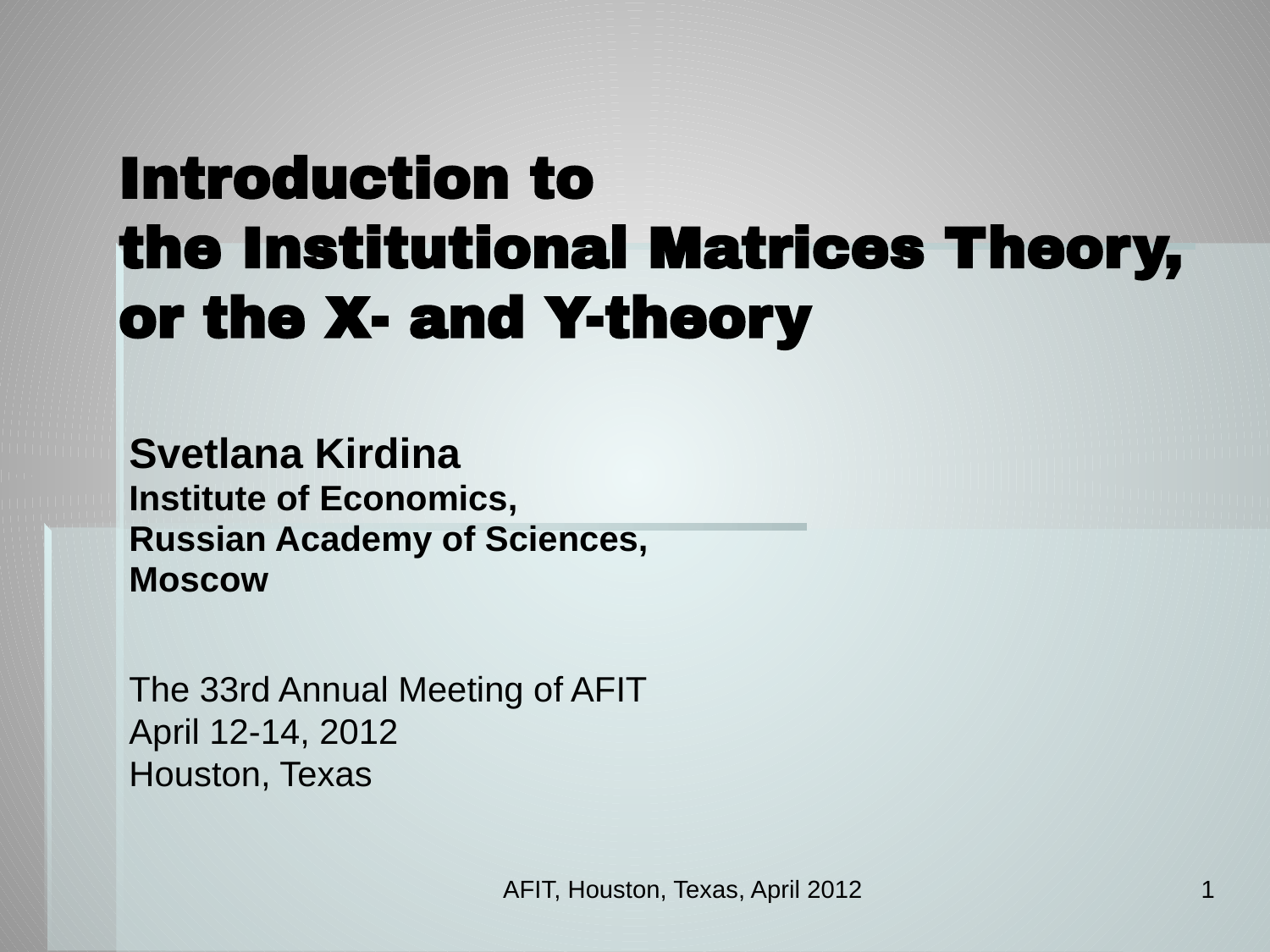

# Introduction to the Institutional Matrices Theory, or the X- and Y-theory

Svetlana Kirdina
Institute of Economics,
Russian Academy of Sciences,
Moscow

The 33rd Annual Meeting of AFIT
April 12-14, 2012
Houston, Texas

AFIT, Houston, Texas, April 2012
1